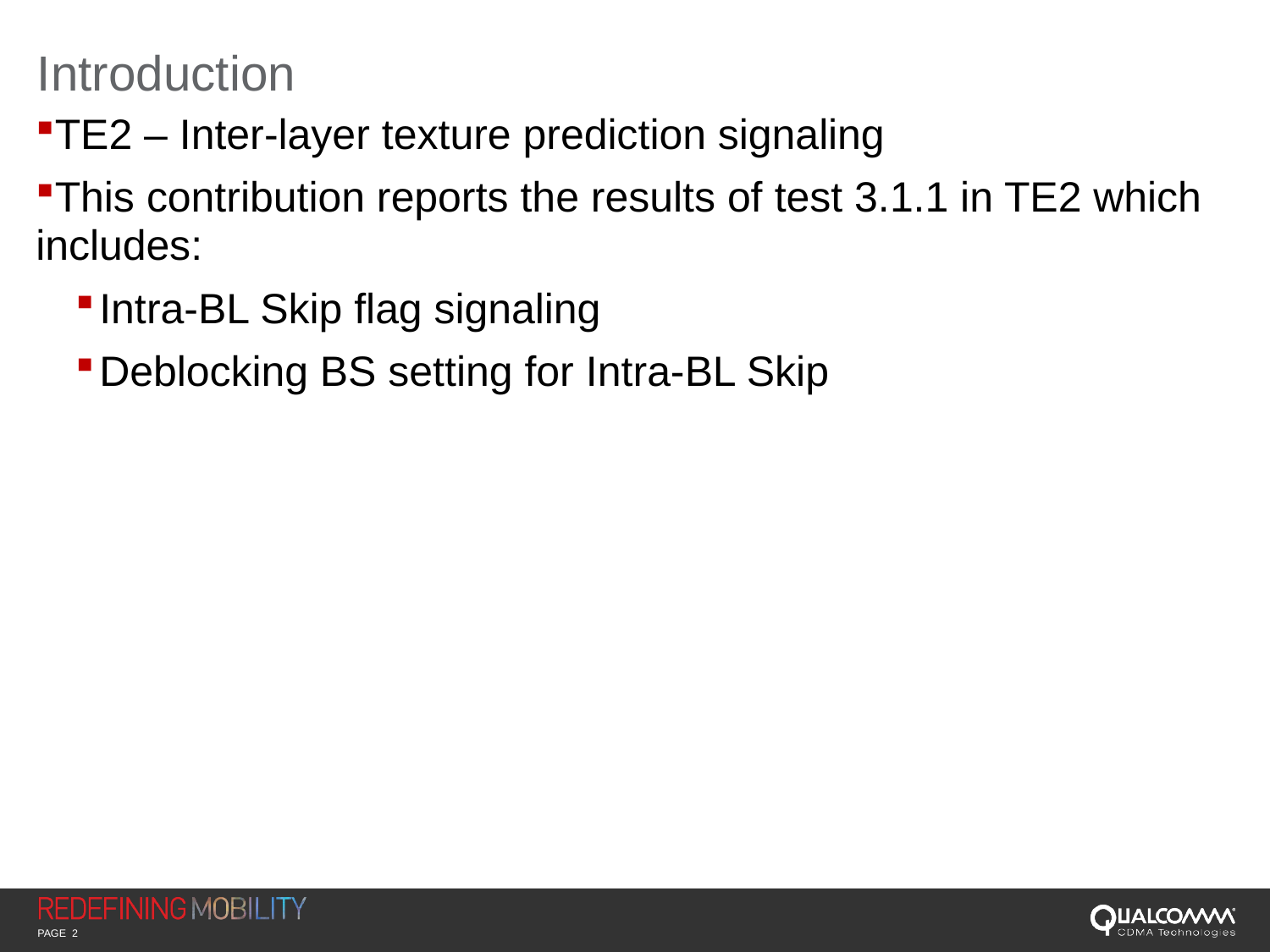

# Introduction
TE2 – Inter-layer texture prediction signaling
This contribution reports the results of test 3.1.1 in TE2 which includes:
Intra-BL Skip flag signaling
Deblocking BS setting for Intra-BL Skip